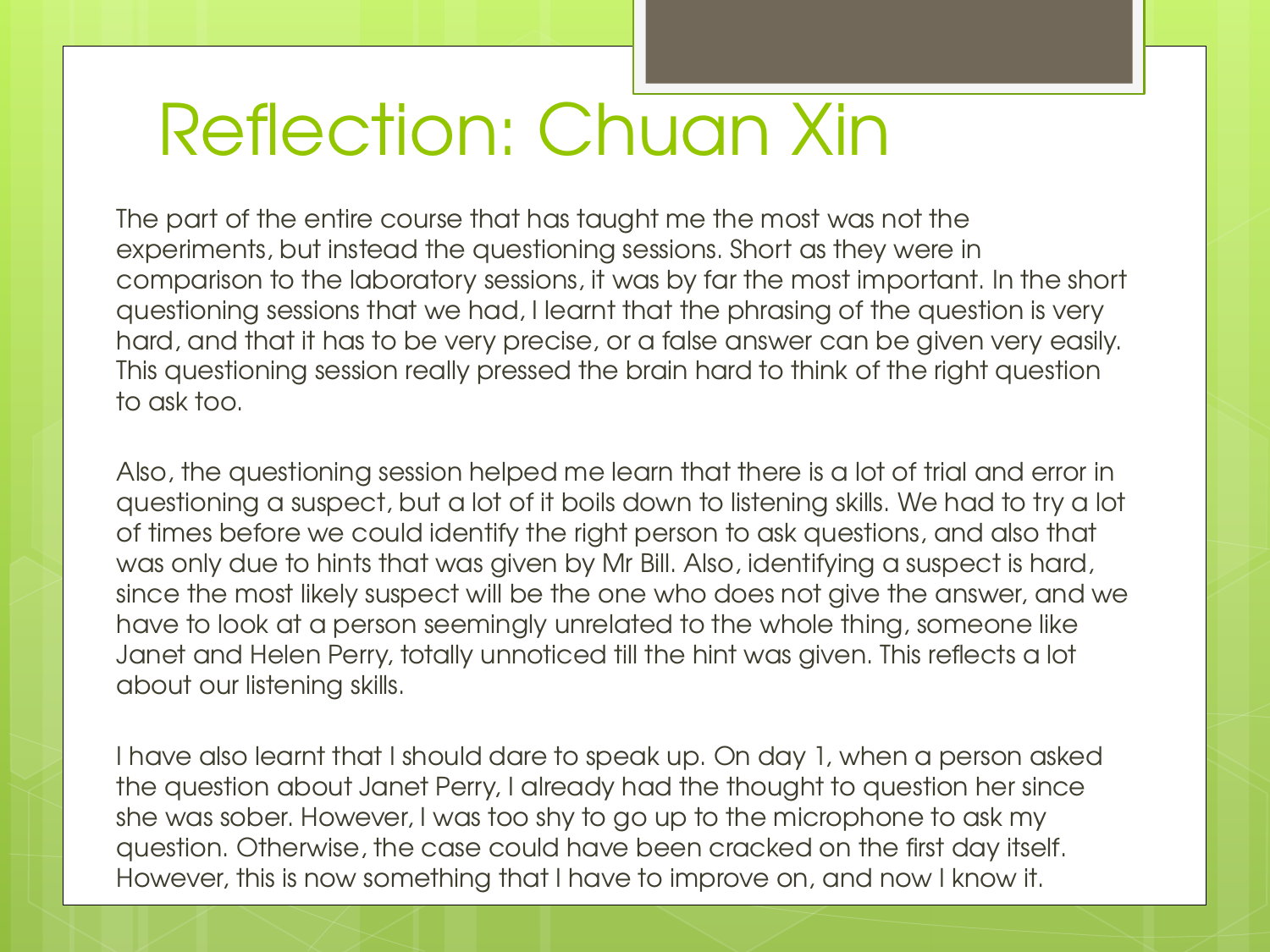

# Reflection: Chuan Xin
The part of the entire course that has taught me the most was not the experiments, but instead the questioning sessions. Short as they were in comparison to the laboratory sessions, it was by far the most important. In the short questioning sessions that we had, I learnt that the phrasing of the question is very hard, and that it has to be very precise, or a false answer can be given very easily. This questioning session really pressed the brain hard to think of the right question to ask too.

Also, the questioning session helped me learn that there is a lot of trial and error in questioning a suspect, but a lot of it boils down to listening skills. We had to try a lot of times before we could identify the right person to ask questions, and also that was only due to hints that was given by Mr Bill. Also, identifying a suspect is hard, since the most likely suspect will be the one who does not give the answer, and we have to look at a person seemingly unrelated to the whole thing, someone like Janet and Helen Perry, totally unnoticed till the hint was given. This reflects a lot about our listening skills.

I have also learnt that I should dare to speak up. On day 1, when a person asked the question about Janet Perry, I already had the thought to question her since she was sober. However, I was too shy to go up to the microphone to ask my question. Otherwise, the case could have been cracked on the first day itself. However, this is now something that I have to improve on, and now I know it.